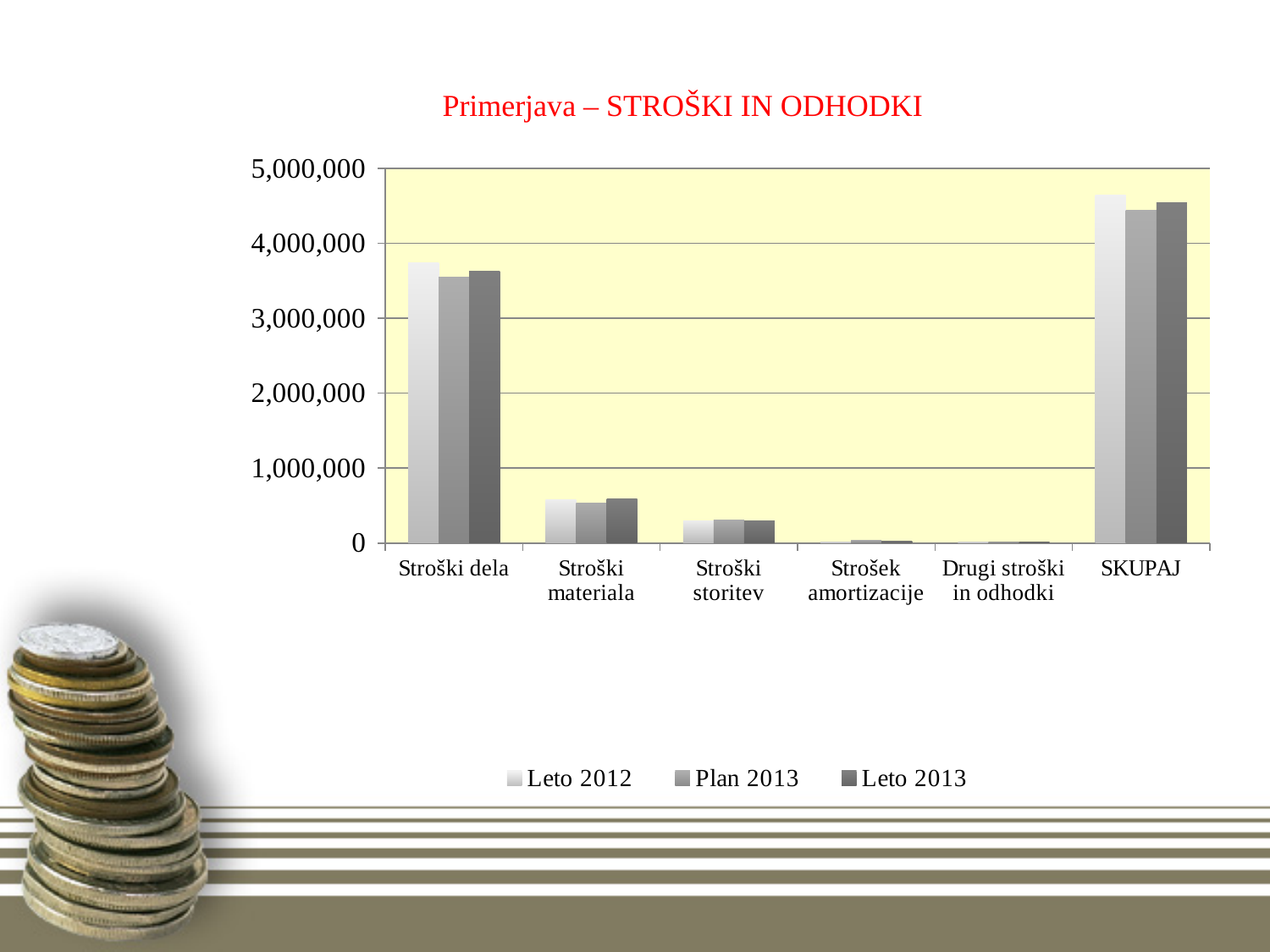

# Primerjava – STROŠKI IN ODHODKI

### Chart

| Category | Leto 2012 | Plan 2013 | Leto 2013 |
|---|---|---|---|
| Stroški dela | 3735961.0 | 3549300.0 | 3623498.0 |
| Stroški materiala | 580837.0 | 536000.0 | 588796.0 |
| Stroški storitev | 296378.0 | 307300.0 | 296520.0 |
| Strošek amortizacije | 19290.0 | 31875.0 | 21609.0 |
| Drugi stroški in odhodki | 11208.0 | 13025.0 | 13028.0 |
| SKUPAJ | 4643674.0 | 4437500.0 | 4543451.0 |